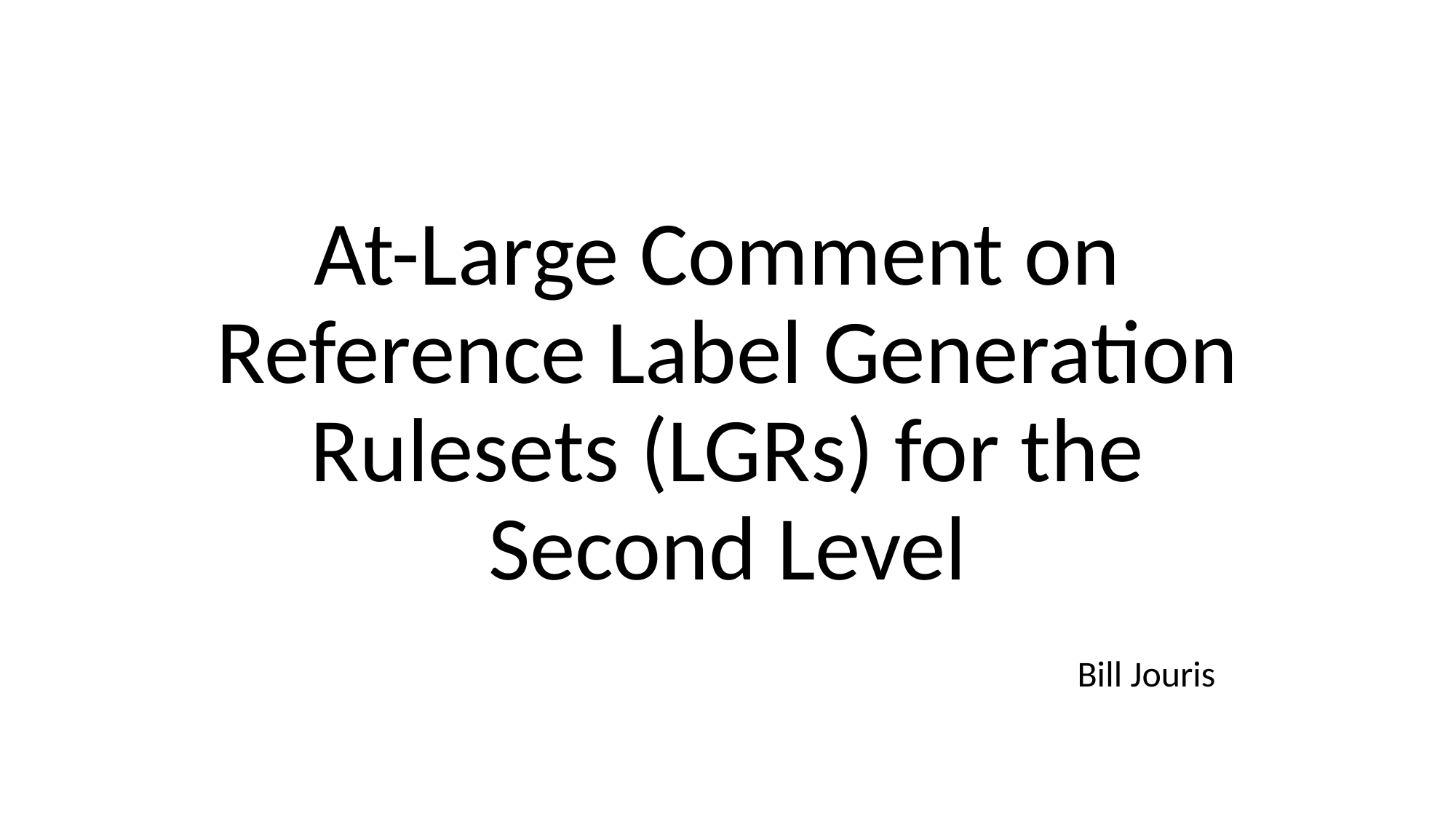

# At-Large Comment on Reference Label Generation Rulesets (LGRs) for the Second Level
Bill Jouris